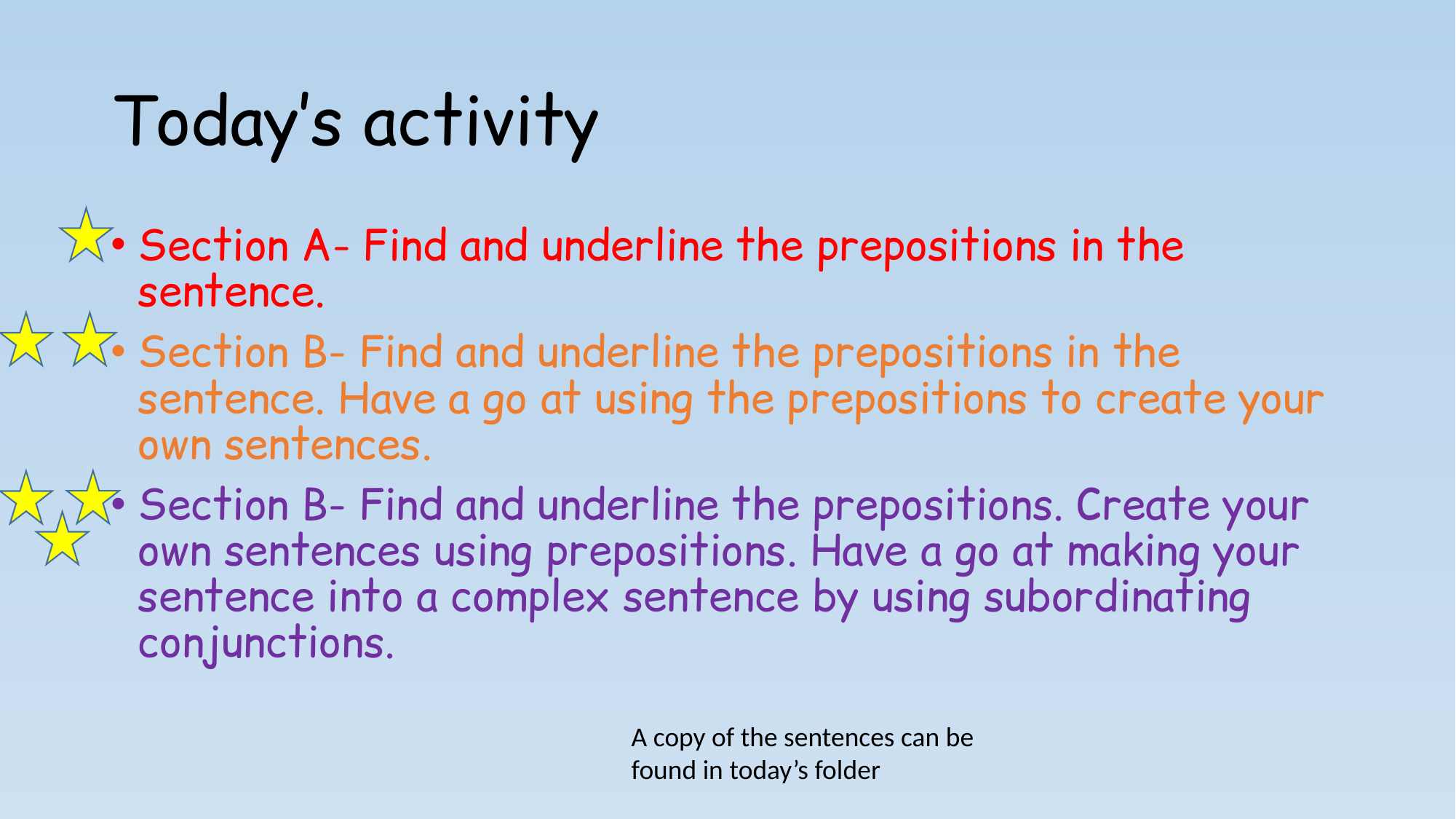

# Today’s activity

Section A- Find and underline the prepositions in the sentence.
Section B- Find and underline the prepositions in the sentence. Have a go at using the prepositions to create your own sentences.
Section B- Find and underline the prepositions. Create your own sentences using prepositions. Have a go at making your sentence into a complex sentence by using subordinating conjunctions.

A copy of the sentences can be found in today’s folder